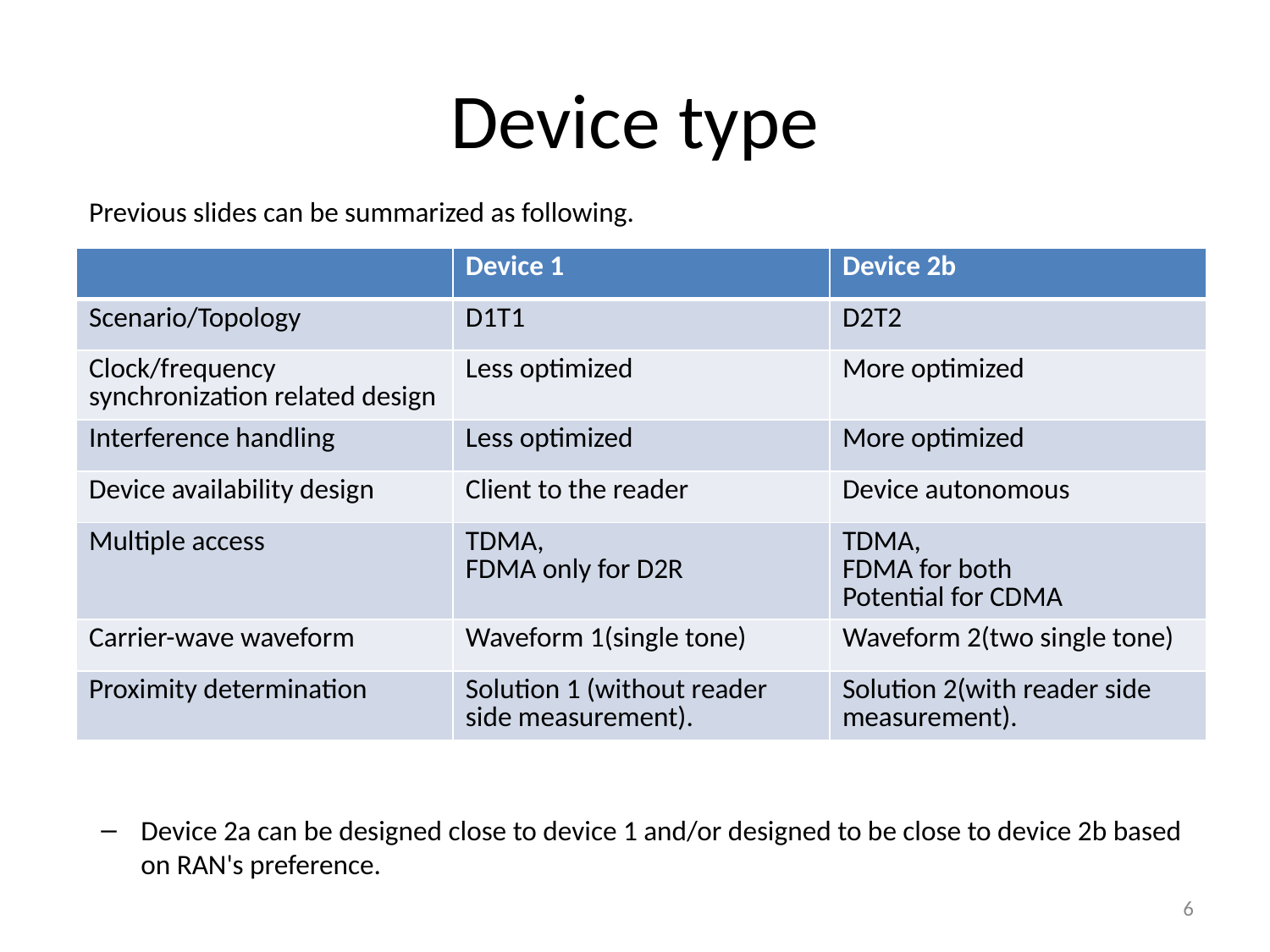

# Device type
Previous slides can be summarized as following.

|  | Device 1 | Device 2b |
| --- | --- | --- |
| Scenario/Topology | D1T1 | D2T2 |
| Clock/frequency synchronization related design | Less optimized | More optimized |
| Interference handling | Less optimized | More optimized |
| Device availability design | Client to the reader | Device autonomous |
| Multiple access | TDMA, FDMA only for D2R | TDMA, FDMA for both Potential for CDMA |
| Carrier-wave waveform | Waveform 1(single tone) | Waveform 2(two single tone) |
| Proximity determination | Solution 1 (without reader side measurement). | Solution 2(with reader side measurement). |
Device 2a can be designed close to device 1 and/or designed to be close to device 2b based on RAN's preference.

6